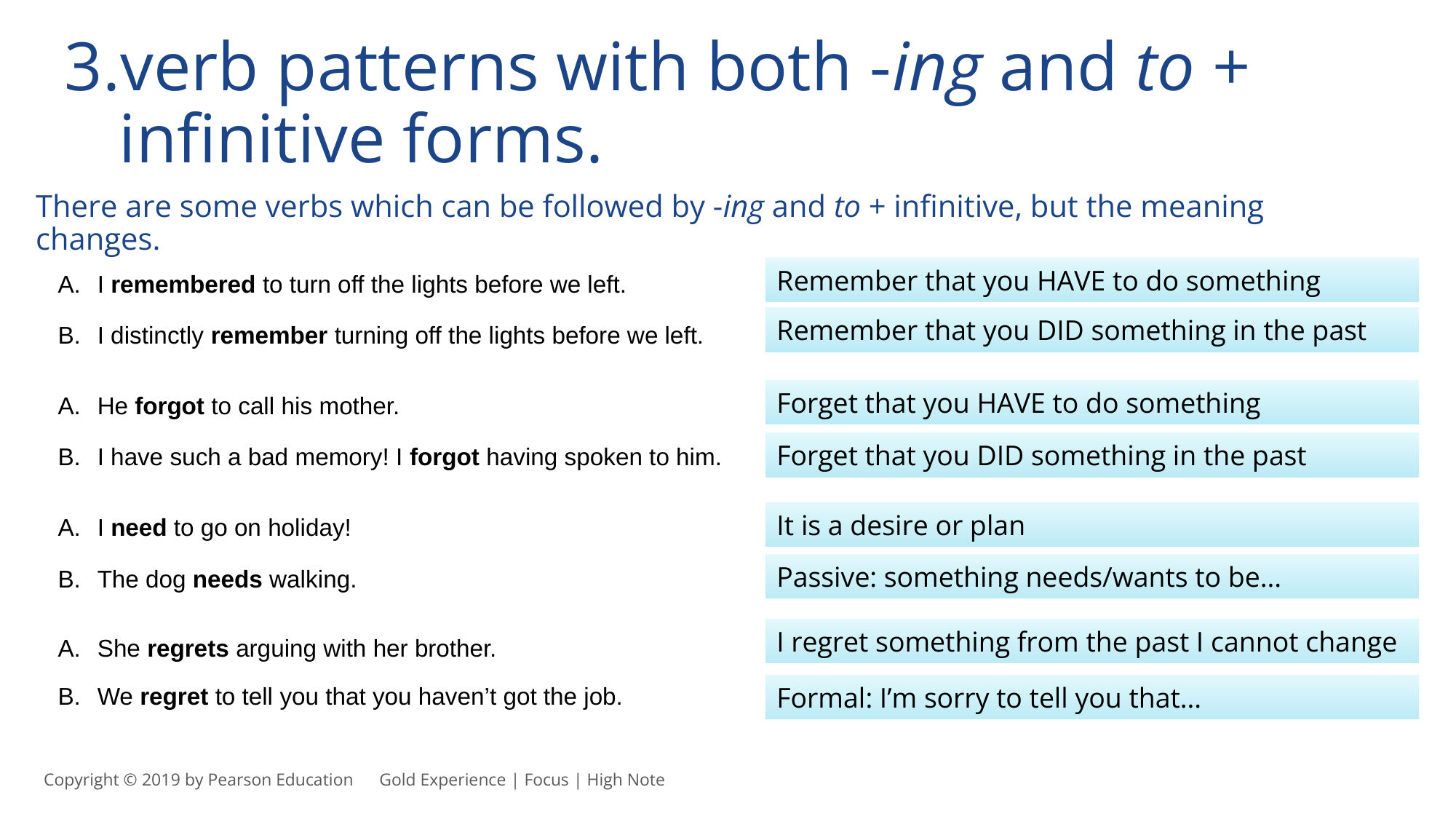

verb patterns with both -ing and to + infinitive forms.
There are some verbs which can be followed by -ing and to + infinitive, but the meaning changes.
Remember that you HAVE to do something
I remembered to turn off the lights before we left.
Remember that you DID something in the past
I distinctly remember turning off the lights before we left.
Forget that you HAVE to do something
He forgot to call his mother.
Forget that you DID something in the past
I have such a bad memory! I forgot having spoken to him.
It is a desire or plan
I need to go on holiday!
Passive: something needs/wants to be...
The dog needs walking.
I regret something from the past I cannot change
She regrets arguing with her brother.
We regret to tell you that you haven’t got the job.
Formal: I’m sorry to tell you that...
Copyright © 2019 by Pearson Education      Gold Experience | Focus | High Note